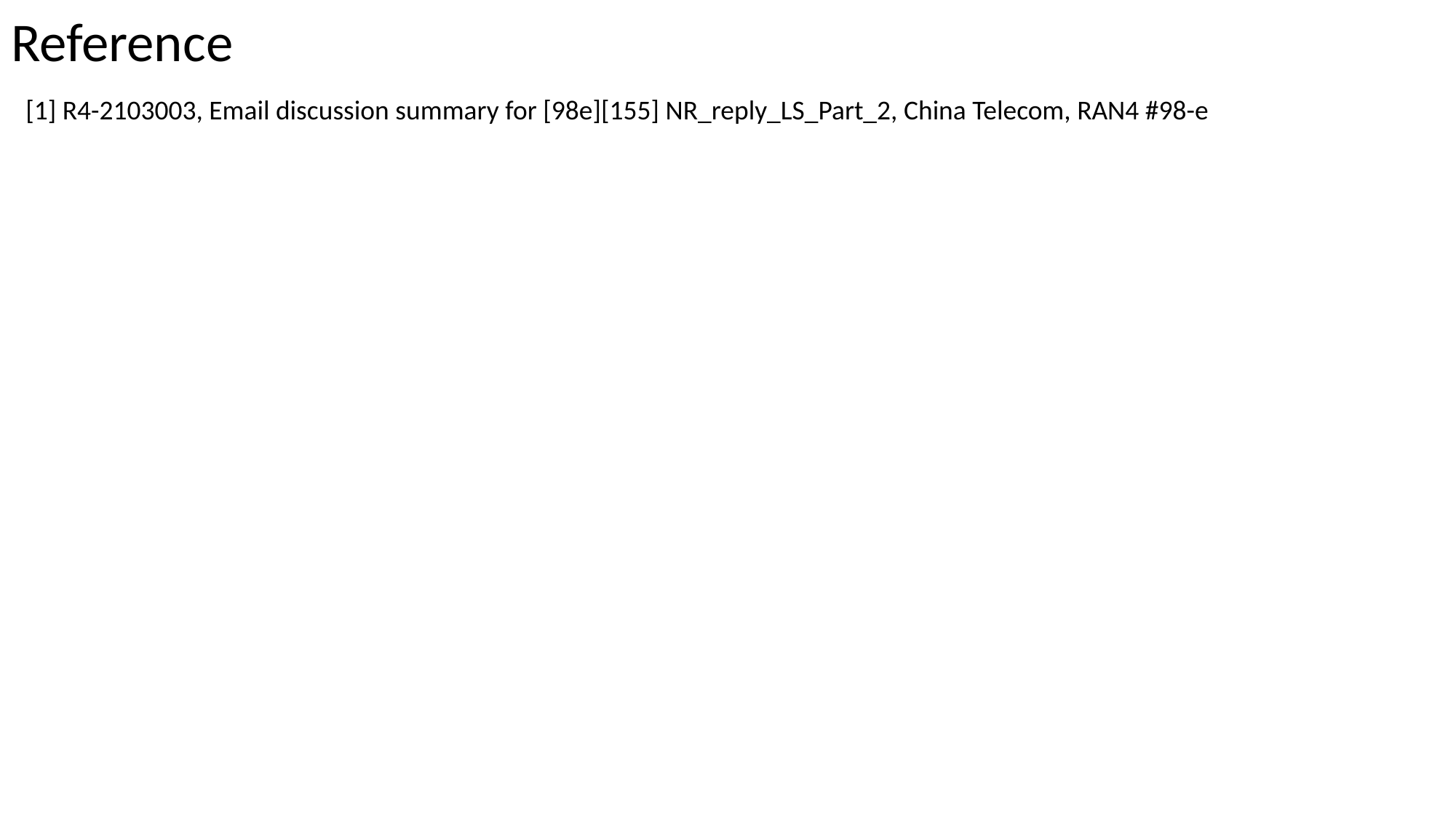

# Reference
[1] R4-2103003, Email discussion summary for [98e][155] NR_reply_LS_Part_2, China Telecom, RAN4 #98-e